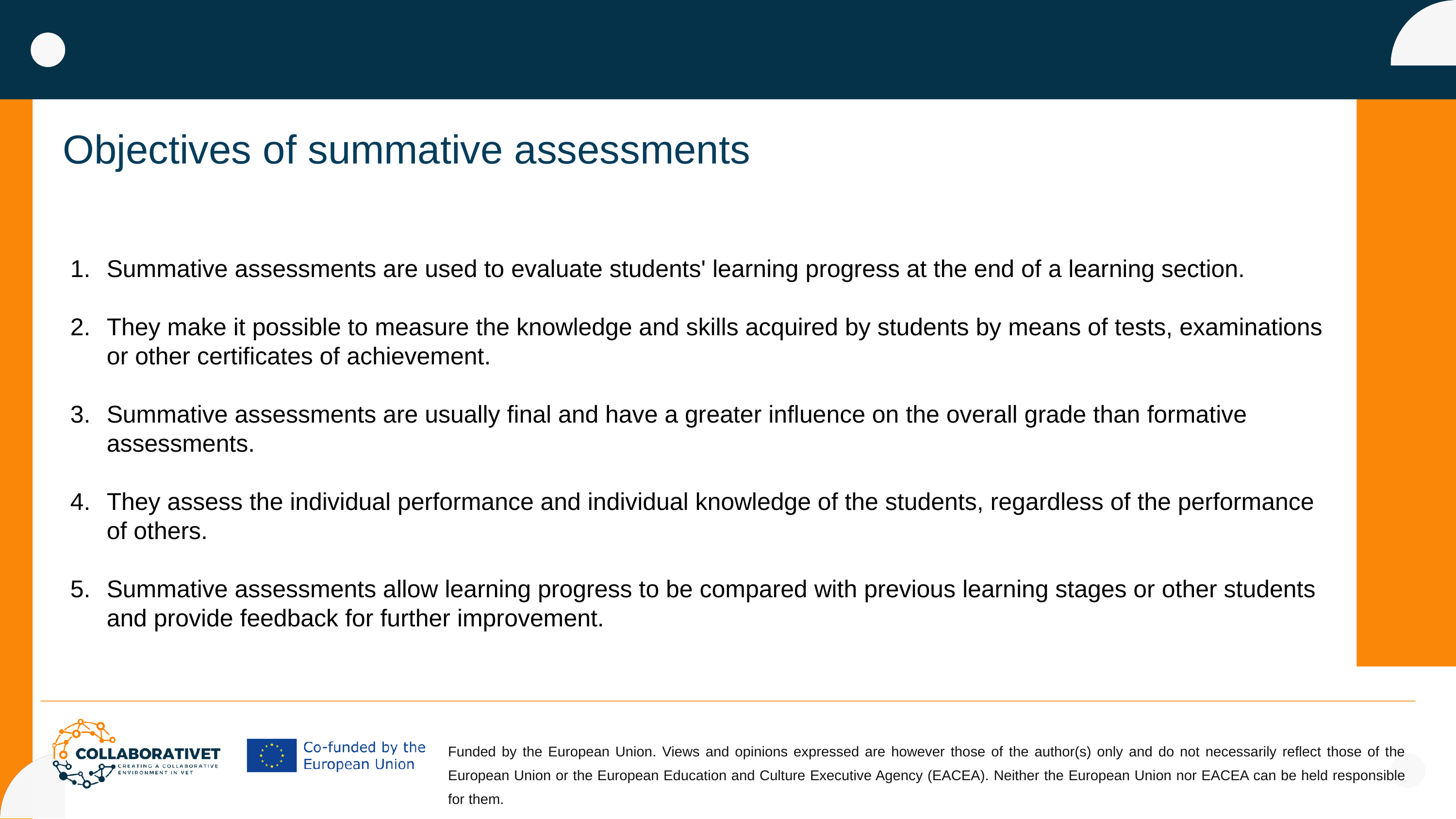

Objectives of summative assessments
Summative assessments are used to evaluate students' learning progress at the end of a learning section.

They make it possible to measure the knowledge and skills acquired by students by means of tests, examinations or other certificates of achievement.

Summative assessments are usually final and have a greater influence on the overall grade than formative assessments.

They assess the individual performance and individual knowledge of the students, regardless of the performance of others.

Summative assessments allow learning progress to be compared with previous learning stages or other students and provide feedback for further improvement.

Funded by the European Union. Views and opinions expressed are however those of the author(s) only and do not necessarily reflect those of the European Union or the European Education and Culture Executive Agency (EACEA). Neither the European Union nor EACEA can be held responsible for them.